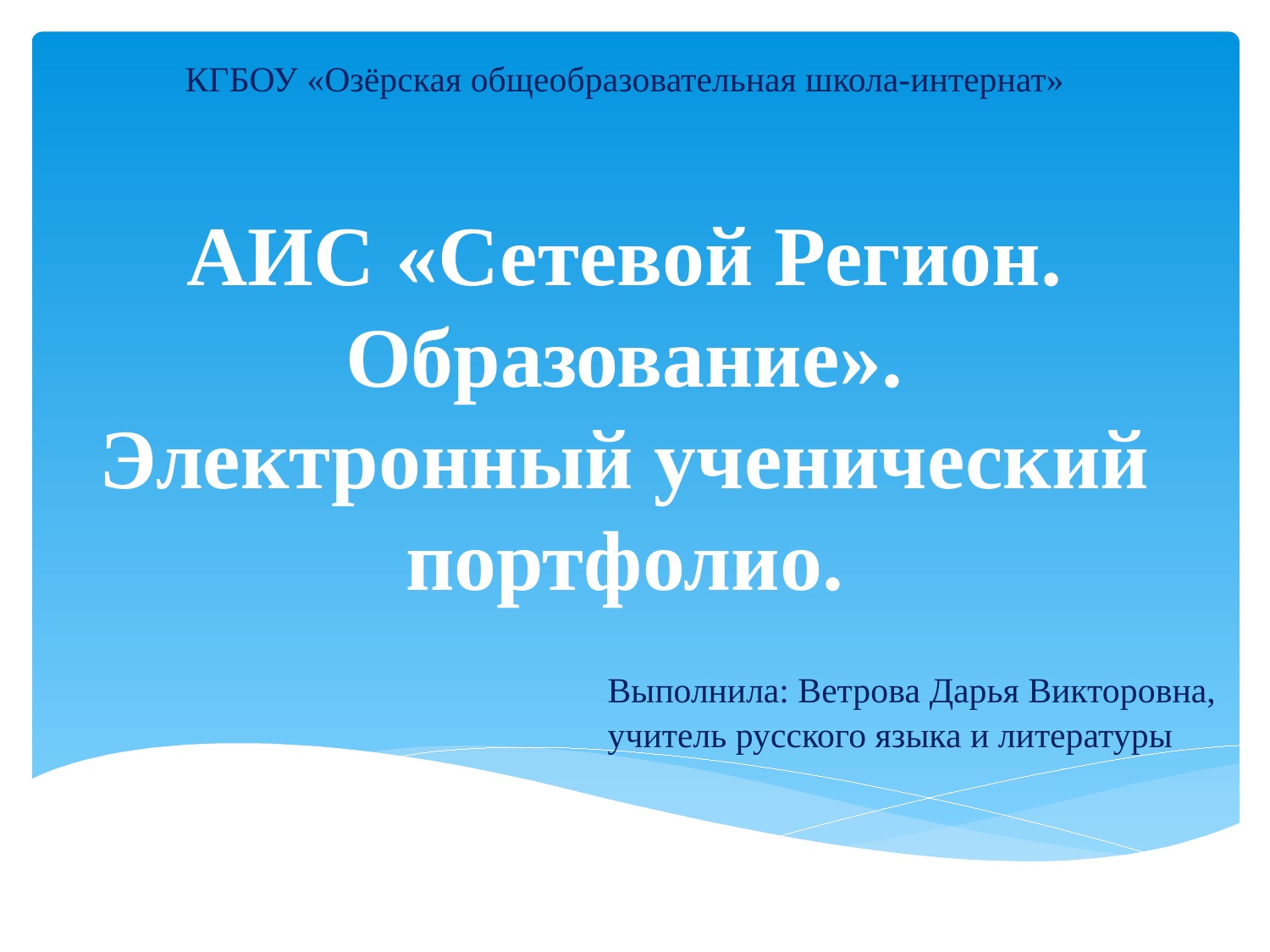

# КГБОУ «Озёрская общеобразовательная школа-интернат» АИС «Сетевой Регион. Образование». Электронный ученический портфолио.
Выполнила: Ветрова Дарья Викторовна,
учитель русского языка и литературы